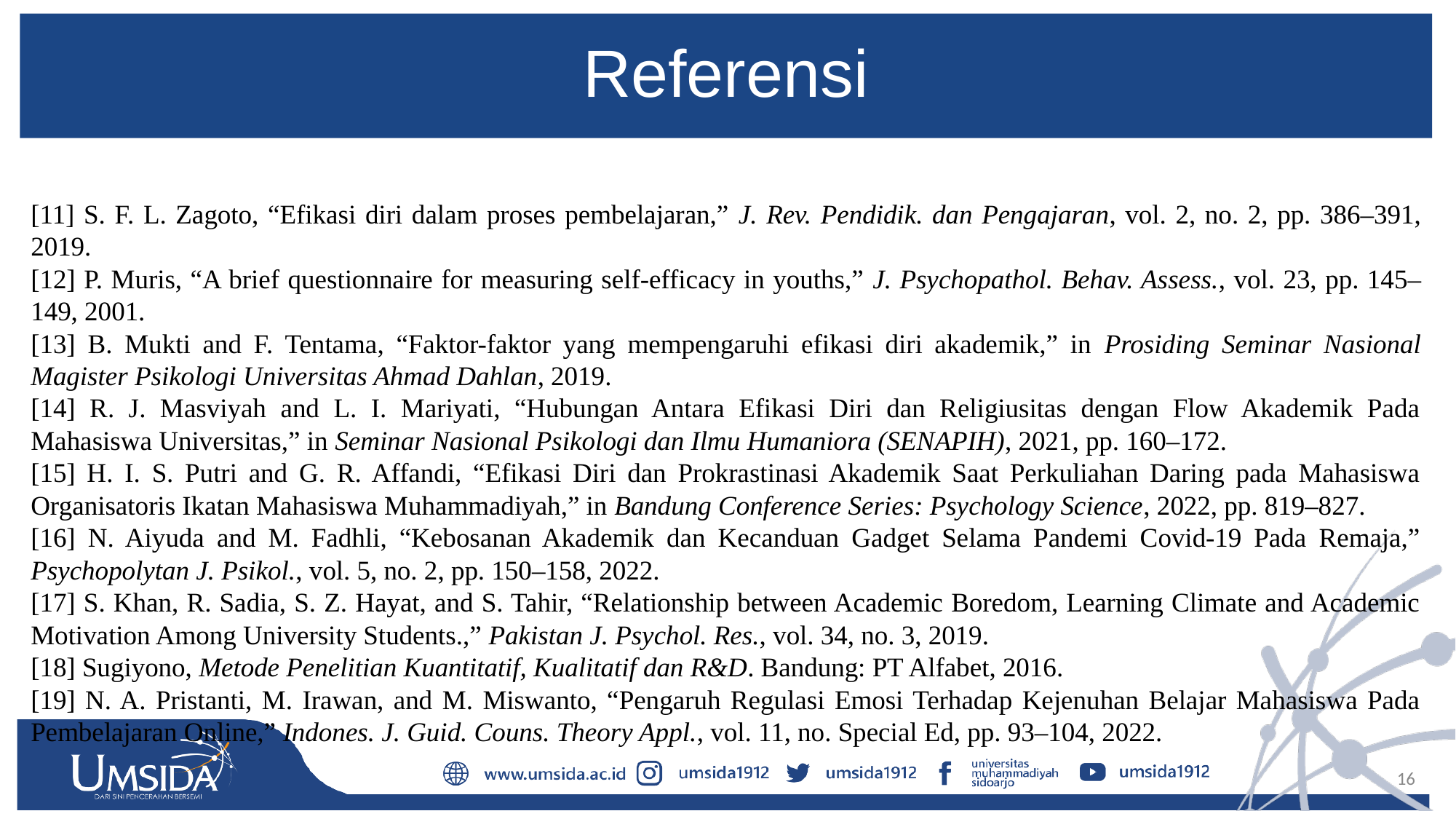

# Referensi

[11] S. F. L. Zagoto, “Efikasi diri dalam proses pembelajaran,” J. Rev. Pendidik. dan Pengajaran, vol. 2, no. 2, pp. 386–391, 2019.
[12] P. Muris, “A brief questionnaire for measuring self-efficacy in youths,” J. Psychopathol. Behav. Assess., vol. 23, pp. 145–149, 2001.
[13] B. Mukti and F. Tentama, “Faktor-faktor yang mempengaruhi efikasi diri akademik,” in Prosiding Seminar Nasional Magister Psikologi Universitas Ahmad Dahlan, 2019.
[14] R. J. Masviyah and L. I. Mariyati, “Hubungan Antara Efikasi Diri dan Religiusitas dengan Flow Akademik Pada Mahasiswa Universitas,” in Seminar Nasional Psikologi dan Ilmu Humaniora (SENAPIH), 2021, pp. 160–172.
[15] H. I. S. Putri and G. R. Affandi, “Efikasi Diri dan Prokrastinasi Akademik Saat Perkuliahan Daring pada Mahasiswa Organisatoris Ikatan Mahasiswa Muhammadiyah,” in Bandung Conference Series: Psychology Science, 2022, pp. 819–827.
[16] N. Aiyuda and M. Fadhli, “Kebosanan Akademik dan Kecanduan Gadget Selama Pandemi Covid-19 Pada Remaja,” Psychopolytan J. Psikol., vol. 5, no. 2, pp. 150–158, 2022.
[17] S. Khan, R. Sadia, S. Z. Hayat, and S. Tahir, “Relationship between Academic Boredom, Learning Climate and Academic Motivation Among University Students.,” Pakistan J. Psychol. Res., vol. 34, no. 3, 2019.
[18] Sugiyono, Metode Penelitian Kuantitatif, Kualitatif dan R&D. Bandung: PT Alfabet, 2016.
[19] N. A. Pristanti, M. Irawan, and M. Miswanto, “Pengaruh Regulasi Emosi Terhadap Kejenuhan Belajar Mahasiswa Pada Pembelajaran Online,” Indones. J. Guid. Couns. Theory Appl., vol. 11, no. Special Ed, pp. 93–104, 2022.